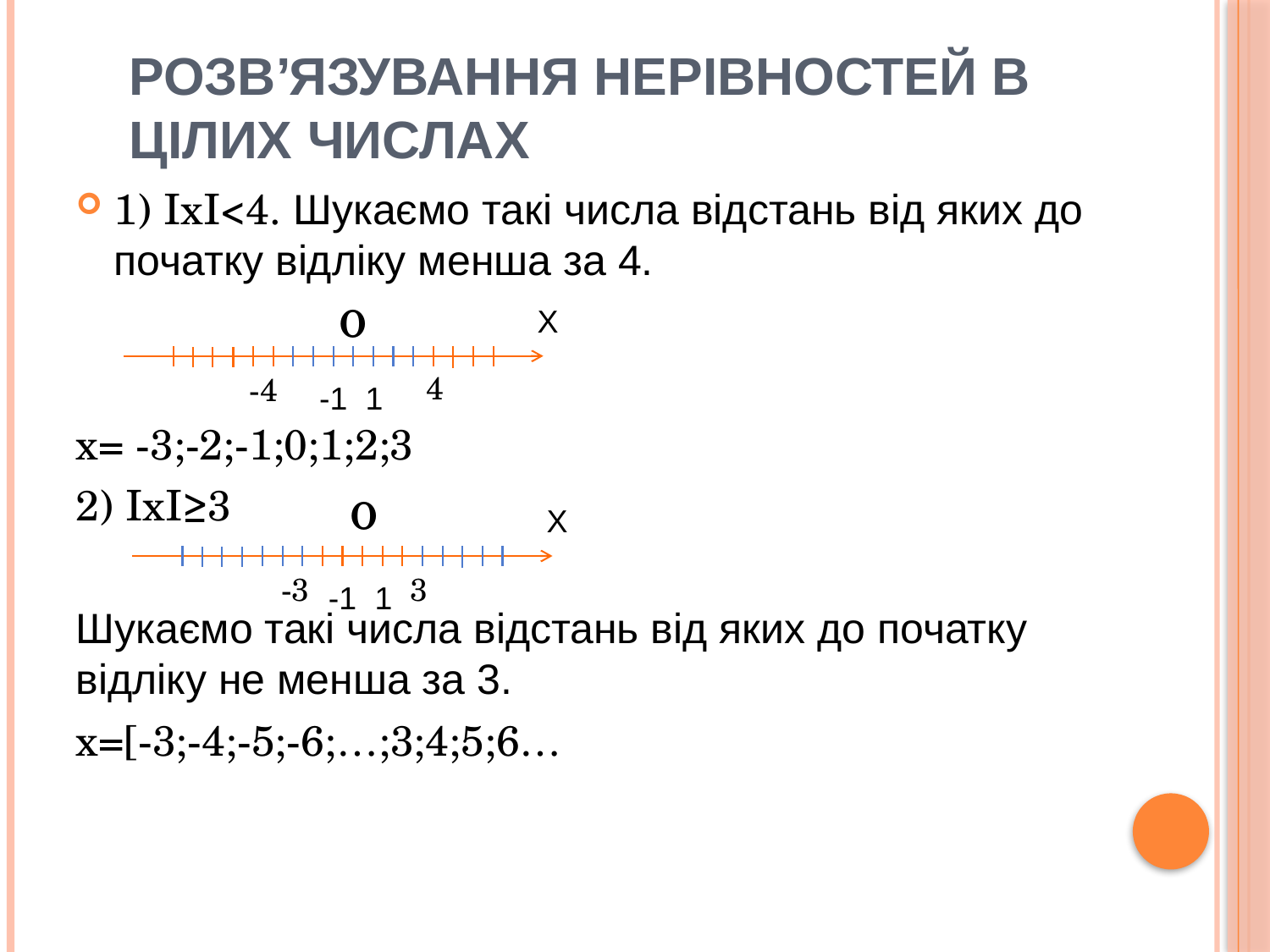

# Розв’язування нерівностей в цілих числах
1) IxI<4. Шукаємо такі числа відстань від яких до початку відліку менша за 4.

x= -3;-2;-1;0;1;2;3
2) IxI≥3

Шукаємо такі числа відстань від яких до початку відліку не менша за 3.
x=[-3;-4;-5;-6;…;3;4;5;6…
o
Х
4
-4
-1
1
o
Х
-3
3
-1
1